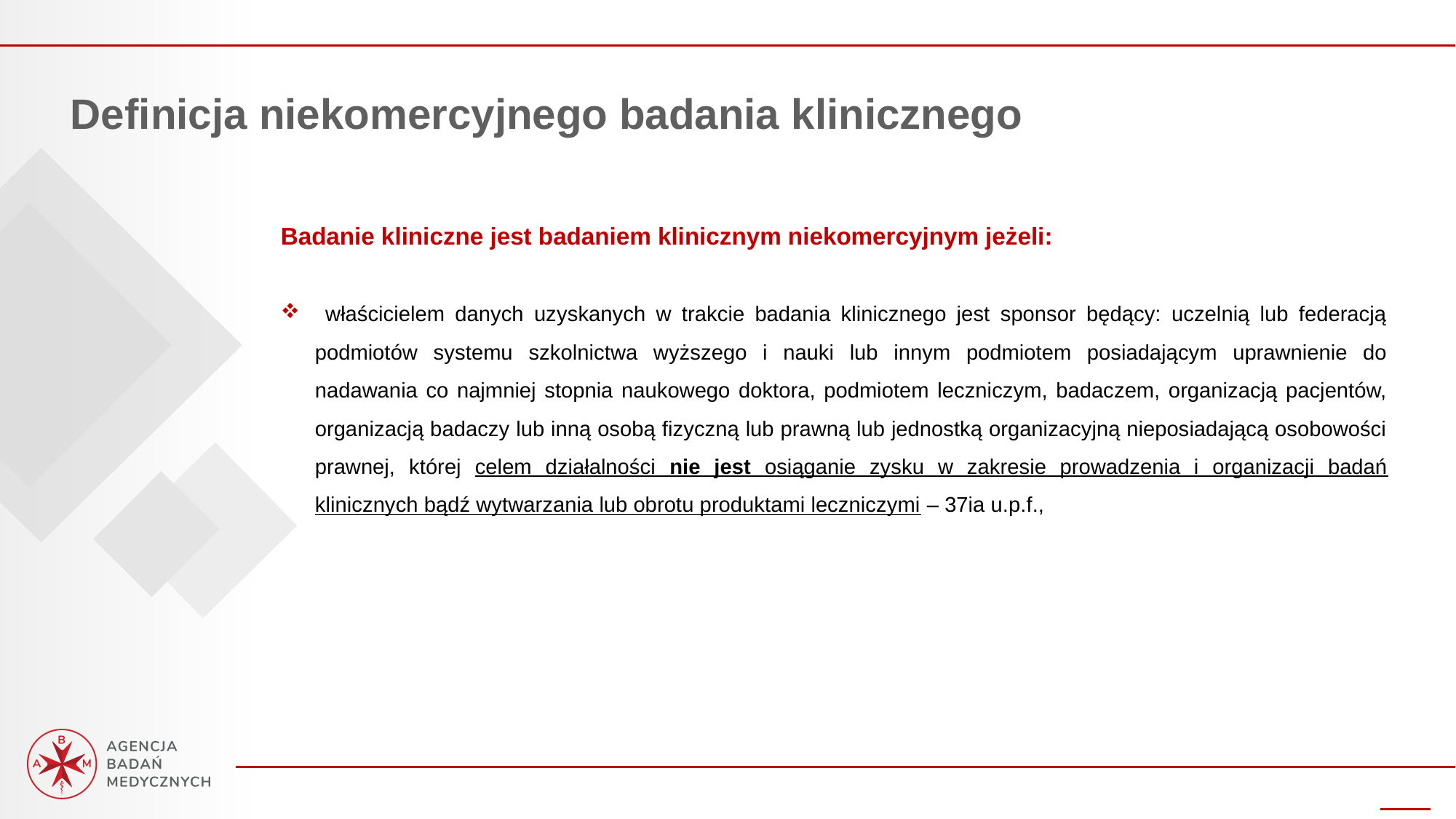

Definicja niekomercyjnego badania klinicznego

Badanie kliniczne jest badaniem klinicznym niekomercyjnym jeżeli:

 właścicielem danych uzyskanych w trakcie badania klinicznego jest sponsor będący: uczelnią lub federacją podmiotów systemu szkolnictwa wyższego i nauki lub innym podmiotem posiadającym uprawnienie do nadawania co najmniej stopnia naukowego doktora, podmiotem leczniczym, badaczem, organizacją pacjentów, organizacją badaczy lub inną osobą fizyczną lub prawną lub jednostką organizacyjną nieposiadającą osobowości prawnej, której celem działalności nie jest osiąganie zysku w zakresie prowadzenia i organizacji badań klinicznych bądź wytwarzania lub obrotu produktami leczniczymi – 37ia u.p.f.,